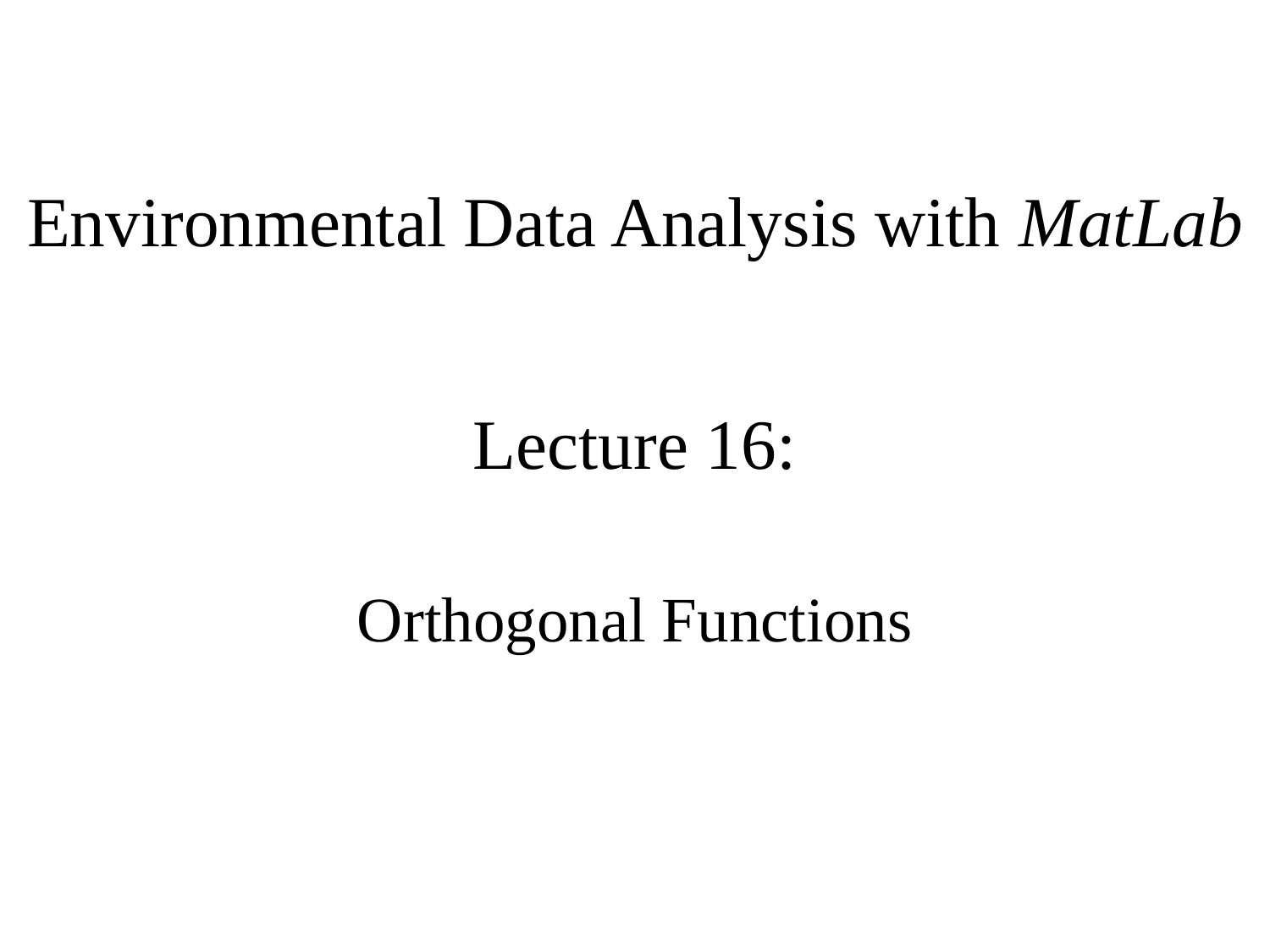

Environmental Data Analysis with MatLab
Lecture 16:

Orthogonal Functions